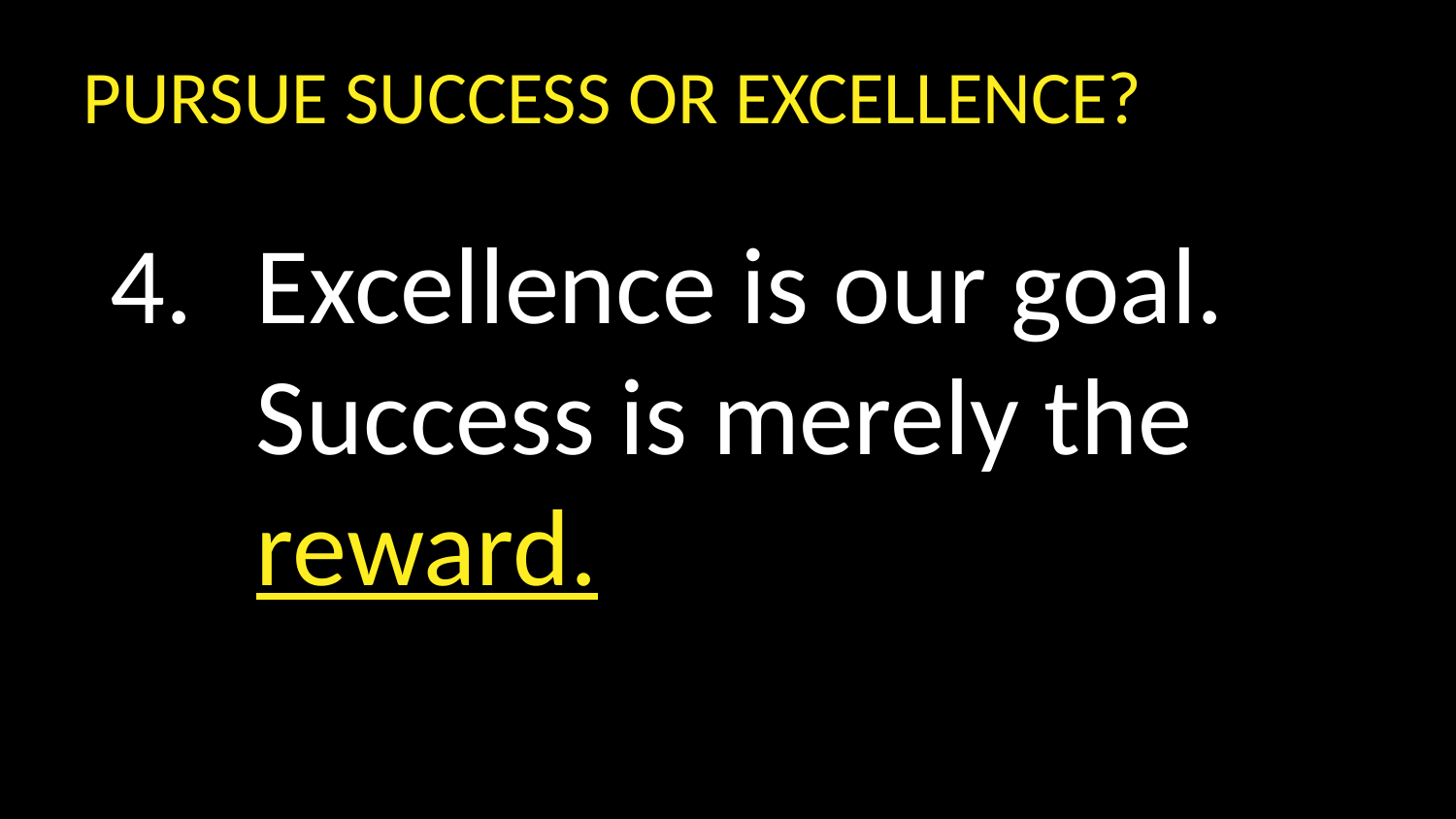

PURSUE SUCCESS OR EXCELLENCE?
Excellence is our goal.  Success is merely the reward.